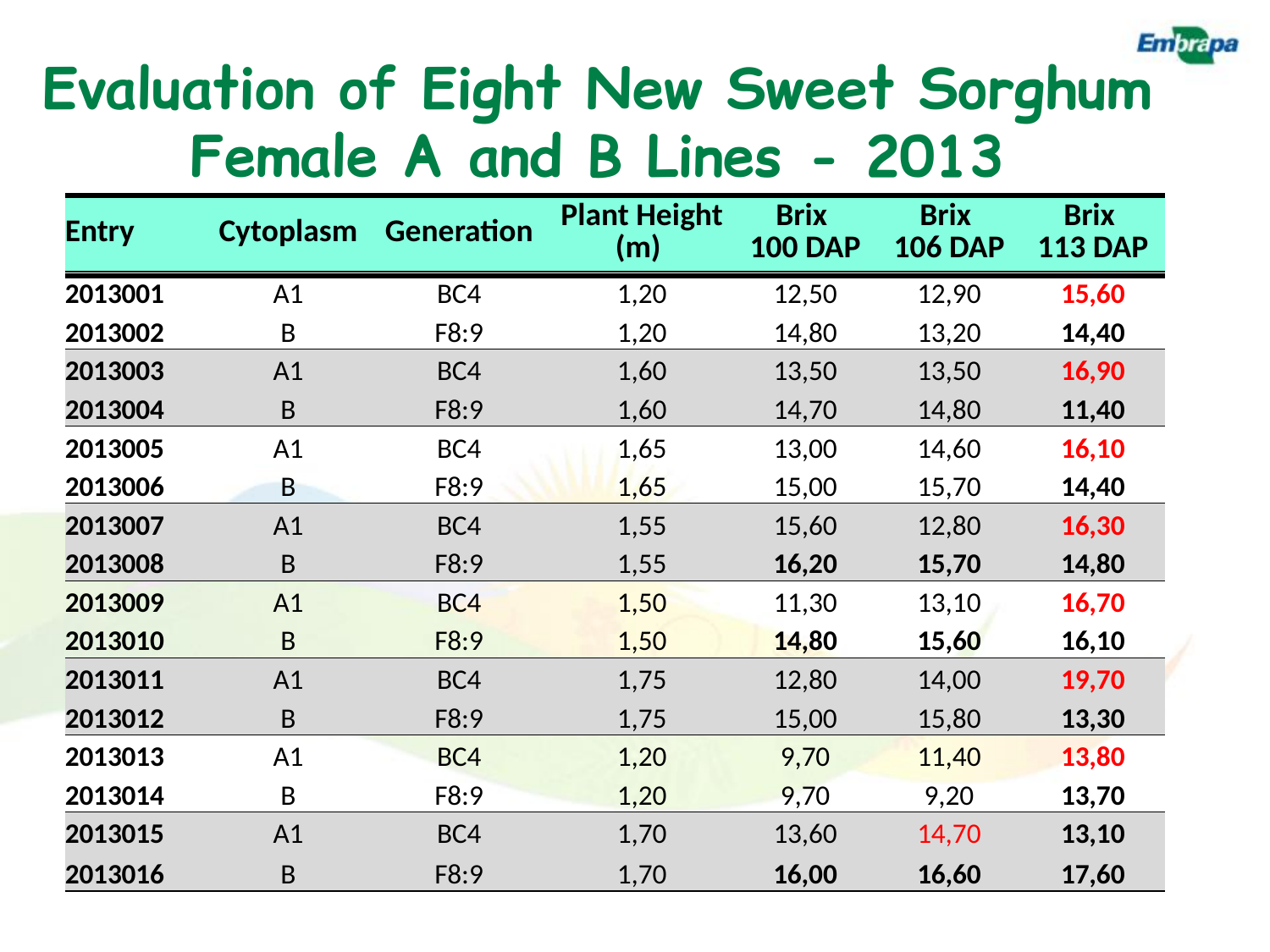

Evaluation of Eight New Sweet Sorghum Female A and B Lines - 2013
| Entry | Cytoplasm | Generation | Plant Height (m) | Brix 100 DAP | Brix 106 DAP | Brix 113 DAP |
| --- | --- | --- | --- | --- | --- | --- |
| 2013001 | A1 | BC4 | 1,20 | 12,50 | 12,90 | 15,60 |
| 2013002 | B | F8:9 | 1,20 | 14,80 | 13,20 | 14,40 |
| 2013003 | A1 | BC4 | 1,60 | 13,50 | 13,50 | 16,90 |
| 2013004 | B | F8:9 | 1,60 | 14,70 | 14,80 | 11,40 |
| 2013005 | A1 | BC4 | 1,65 | 13,00 | 14,60 | 16,10 |
| 2013006 | B | F8:9 | 1,65 | 15,00 | 15,70 | 14,40 |
| 2013007 | A1 | BC4 | 1,55 | 15,60 | 12,80 | 16,30 |
| 2013008 | B | F8:9 | 1,55 | 16,20 | 15,70 | 14,80 |
| 2013009 | A1 | BC4 | 1,50 | 11,30 | 13,10 | 16,70 |
| 2013010 | B | F8:9 | 1,50 | 14,80 | 15,60 | 16,10 |
| 2013011 | A1 | BC4 | 1,75 | 12,80 | 14,00 | 19,70 |
| 2013012 | B | F8:9 | 1,75 | 15,00 | 15,80 | 13,30 |
| 2013013 | A1 | BC4 | 1,20 | 9,70 | 11,40 | 13,80 |
| 2013014 | B | F8:9 | 1,20 | 9,70 | 9,20 | 13,70 |
| 2013015 | A1 | BC4 | 1,70 | 13,60 | 14,70 | 13,10 |
| 2013016 | B | F8:9 | 1,70 | 16,00 | 16,60 | 17,60 |